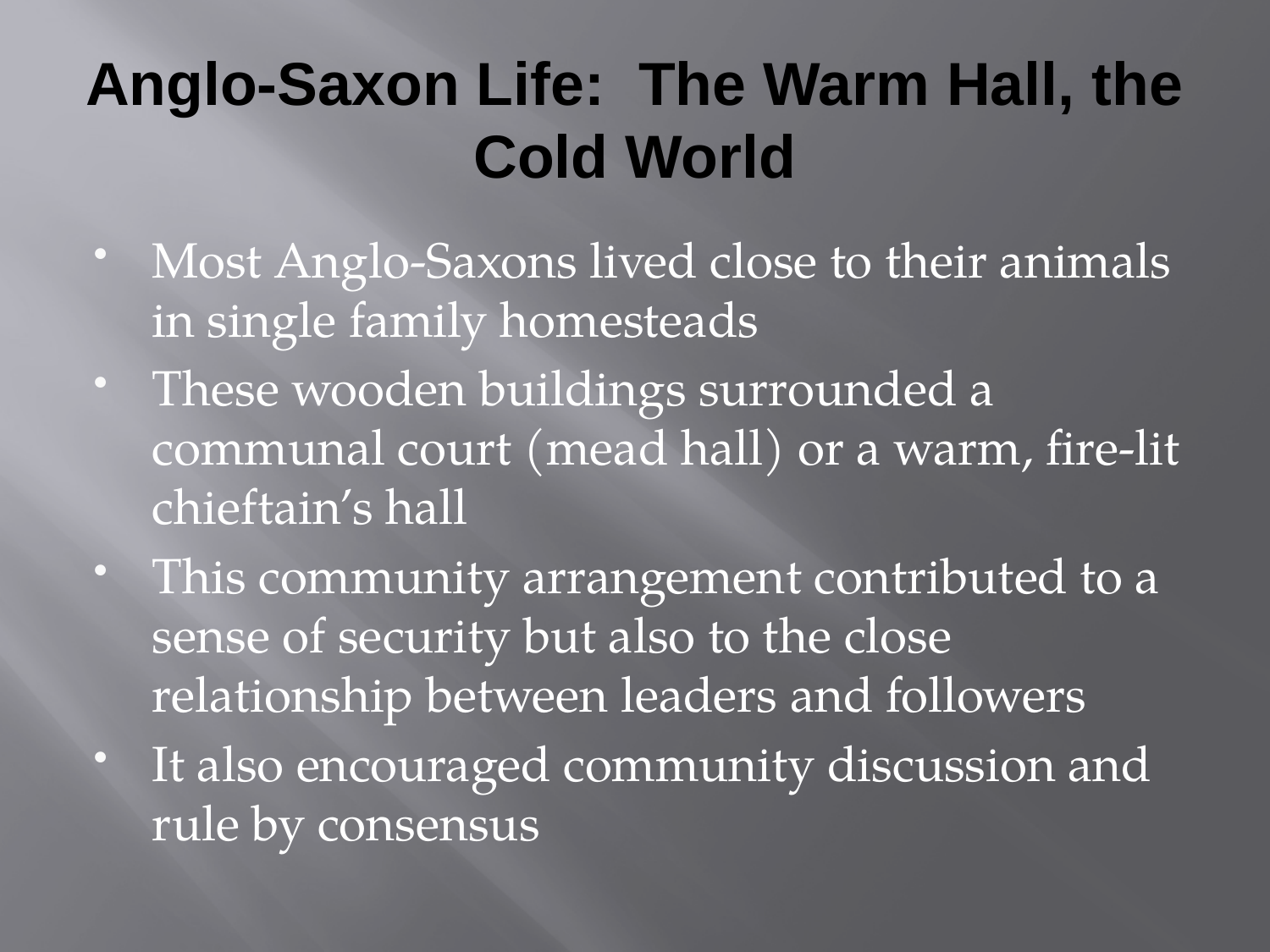

# Anglo-Saxon Life:  The Warm Hall, the Cold World
Most Anglo-Saxons lived close to their animals in single family homesteads
These wooden buildings surrounded a communal court (mead hall) or a warm, fire-lit chieftain’s hall
This community arrangement contributed to a sense of security but also to the close relationship between leaders and followers
It also encouraged community discussion and rule by consensus